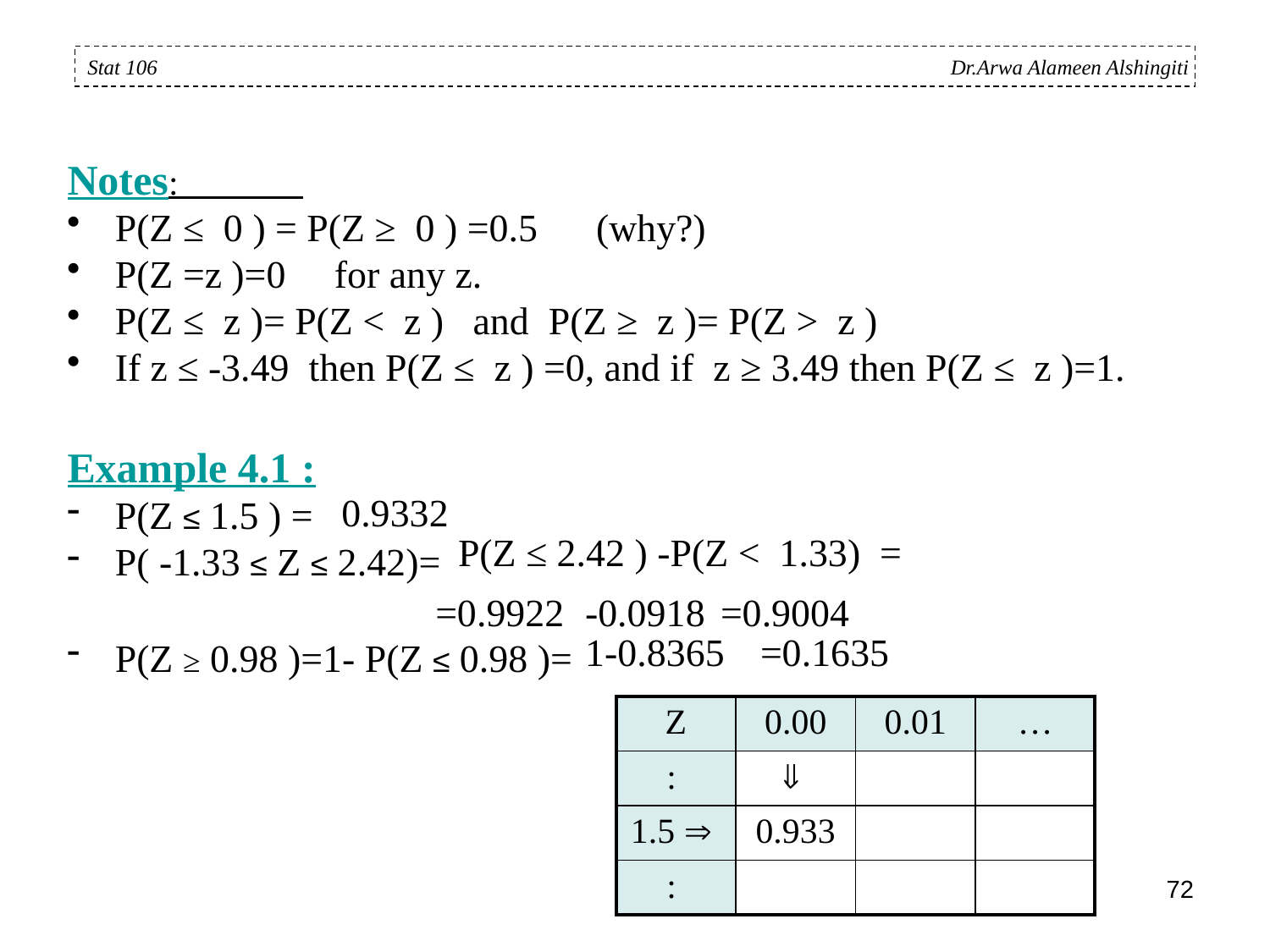

Notes:
P(Z ≤  0 ) = P(Z ≥  0 ) =0.5      (why?)
P(Z =z )=0     for any z.
P(Z ≤  z )= P(Z <  z )   and  P(Z ≥  z )= P(Z >  z )
If z ≤ -3.49  then P(Z ≤  z ) =0, and if  z ≥ 3.49 then P(Z ≤  z )=1.

Example 4.1 :
P(Z ≤ 1.5 ) =
P( -1.33 ≤ Z ≤ 2.42)=

P(Z ≥ 0.98 )=1- P(Z ≤ 0.98 )=

Stat 106                                                                                                                                                      Dr.Arwa Alameen Alshingiti

0.9332
P(Z ≤ 2.42 ) -P(Z <  1.33)  =
-0.0918
=0.9922
=0.9004
1-0.8365
=0.1635
| Z | 0.00 | 0.01 | … |
| --- | --- | --- | --- |
| : | ⇓ |  |  |
| 1.5 ⇒ | 0.933 |  |  |
| : |  |  |  |
72